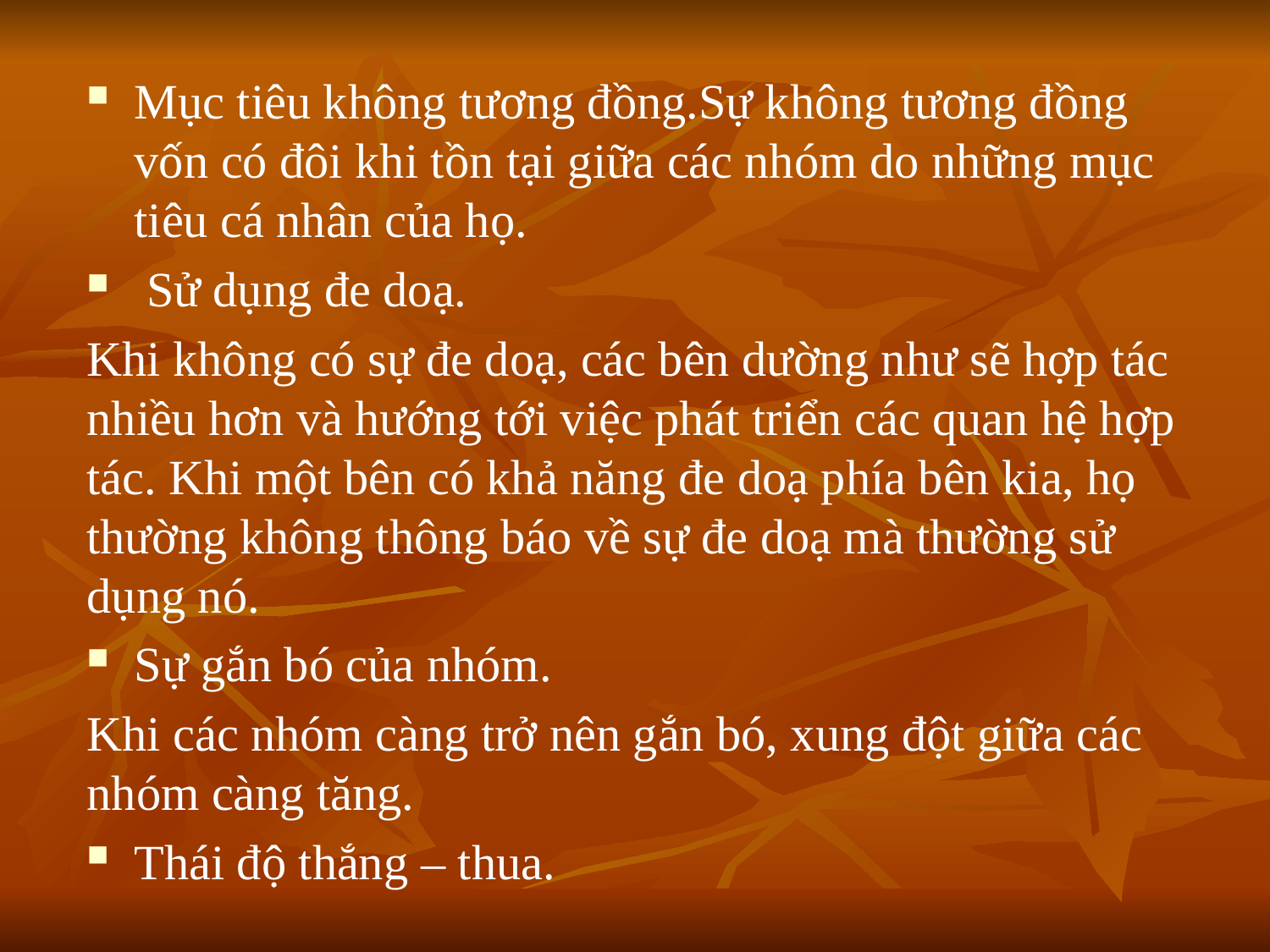

Mục tiêu không tương đồng.Sự không tương đồng vốn có đôi khi tồn tại giữa các nhóm do những mục tiêu cá nhân của họ.
 Sử dụng đe doạ.
Khi không có sự đe doạ, các bên dường như sẽ hợp tác nhiều hơn và hướng tới việc phát triển các quan hệ hợp tác. Khi một bên có khả năng đe doạ phía bên kia, họ thường không thông báo về sự đe doạ mà thường sử dụng nó.
Sự gắn bó của nhóm.
Khi các nhóm càng trở nên gắn bó, xung đột giữa các nhóm càng tăng.
Thái độ thắng – thua.